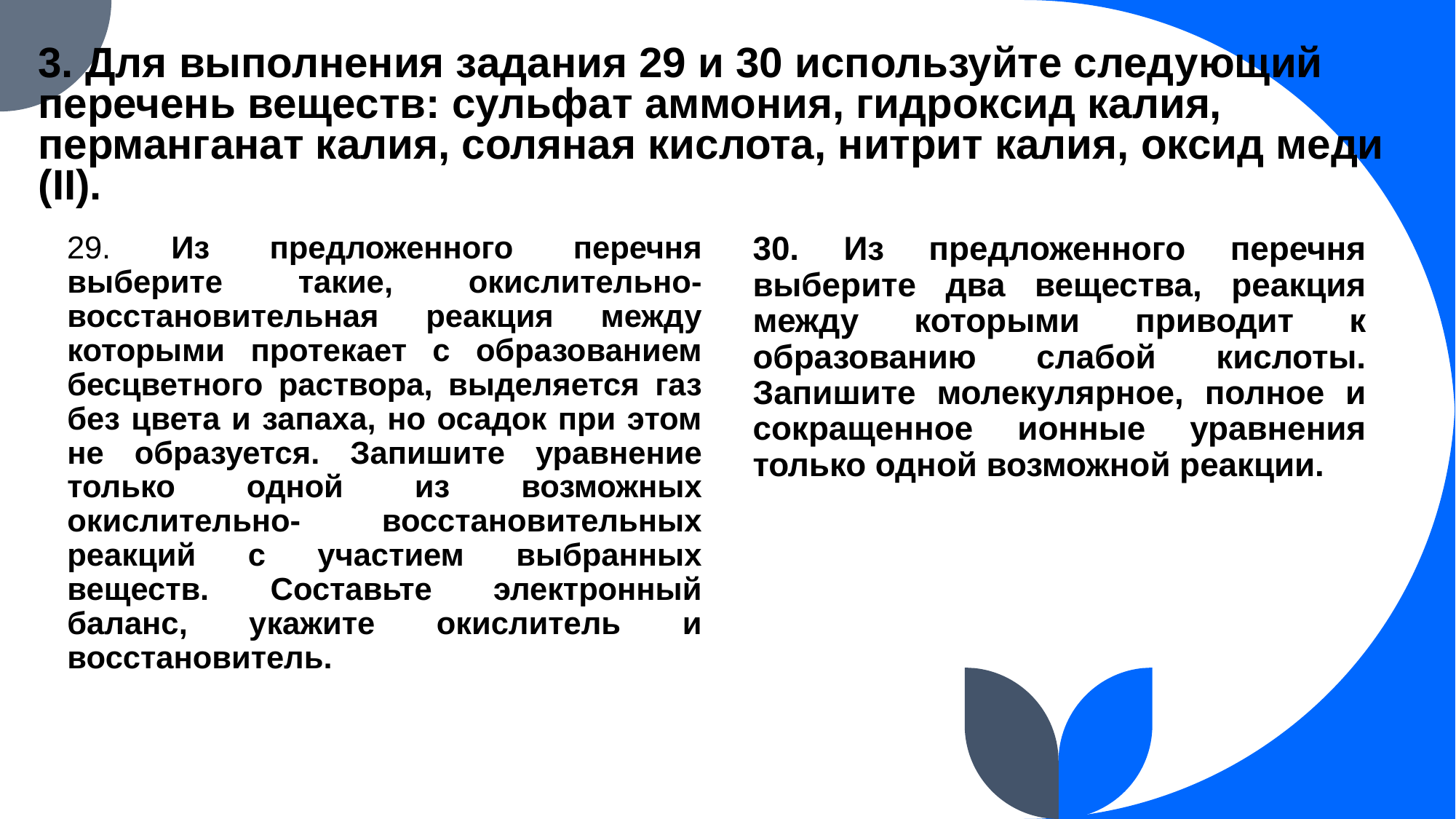

# 3. Для выполнения задания 29 и 30 используйте следующий перечень веществ: сульфат аммония, гидроксид калия, перманганат калия, соляная кислота, нитрит калия, оксид меди (II).
29. Из предложенного перечня выберите такие, окислительно-восстановительная реакция между которыми протекает с образованием бесцветного раствора, выделяется газ без цвета и запаха, но осадок при этом не образуется. Запишите уравнение только одной из возможных окислительно- восстановительных реакций с участием выбранных веществ. Составьте электронный баланс, укажите окислитель и восстановитель.

30. Из предложенного перечня выберите два вещества, реакция между которыми приводит к образованию слабой кислоты. Запишите молекулярное, полное и сокращенное ионные уравнения только одной возможной реакции.